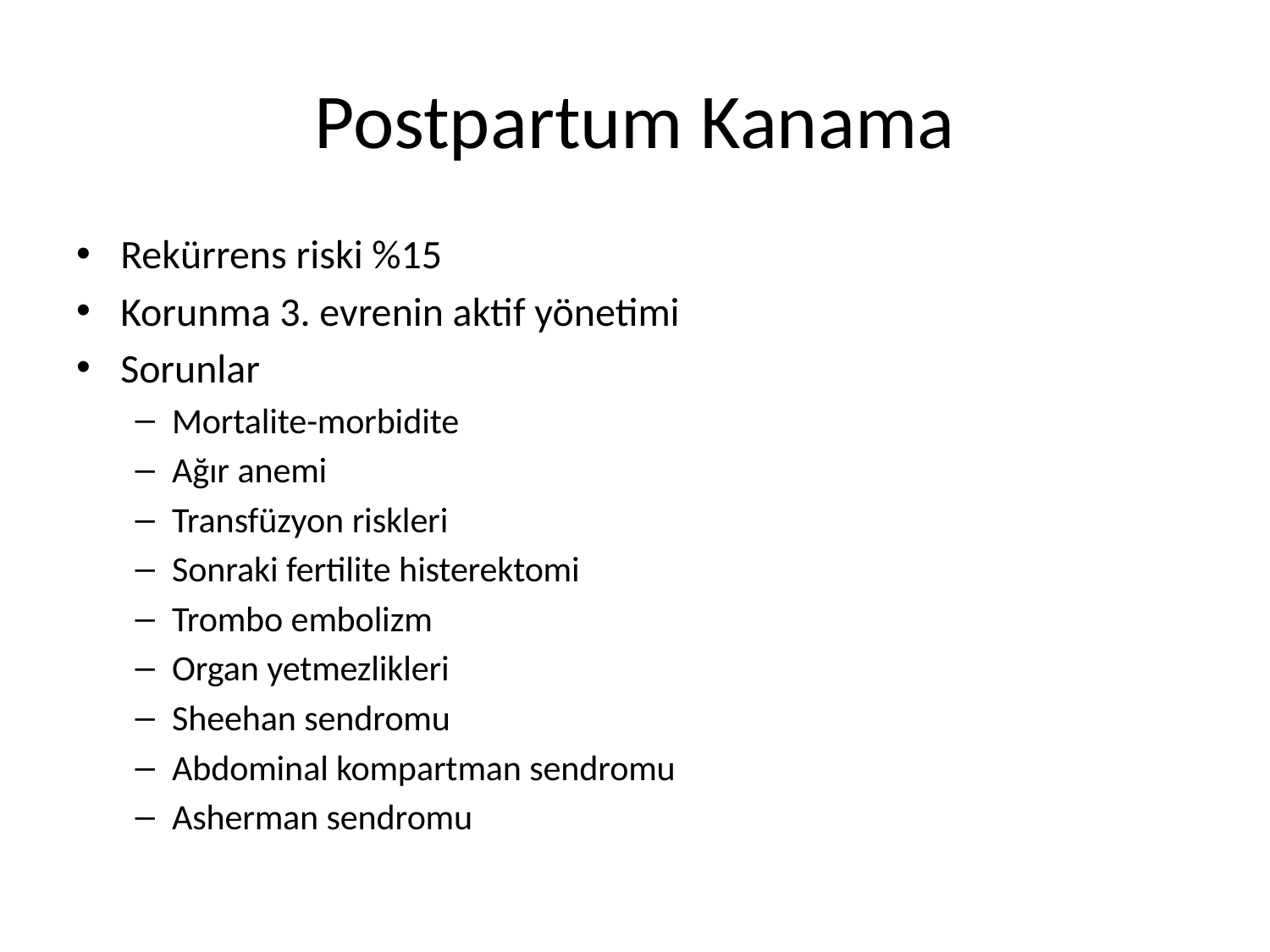

# Postpartum Kanama
Rekürrens riski %15
Korunma 3. evrenin aktif yönetimi
Sorunlar
Mortalite-morbidite
Ağır anemi
Transfüzyon riskleri
Sonraki fertilite histerektomi
Trombo embolizm
Organ yetmezlikleri
Sheehan sendromu
Abdominal kompartman sendromu
Asherman sendromu